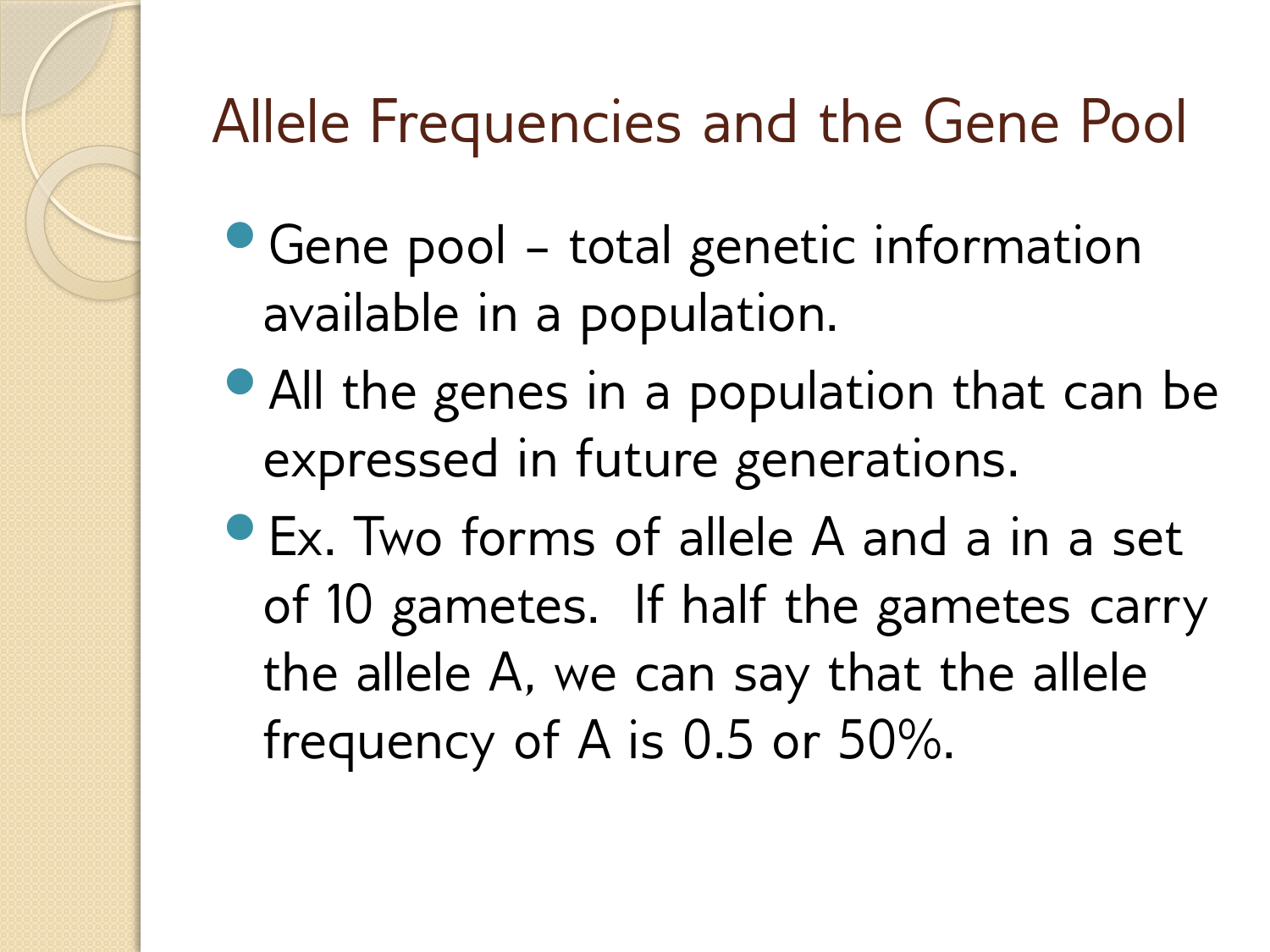

# Allele Frequencies and the Gene Pool
Gene pool – total genetic information available in a population.
All the genes in a population that can be expressed in future generations.
Ex. Two forms of allele A and a in a set of 10 gametes.  If half the gametes carry the allele A, we can say that the allele frequency of A is 0.5 or 50%.